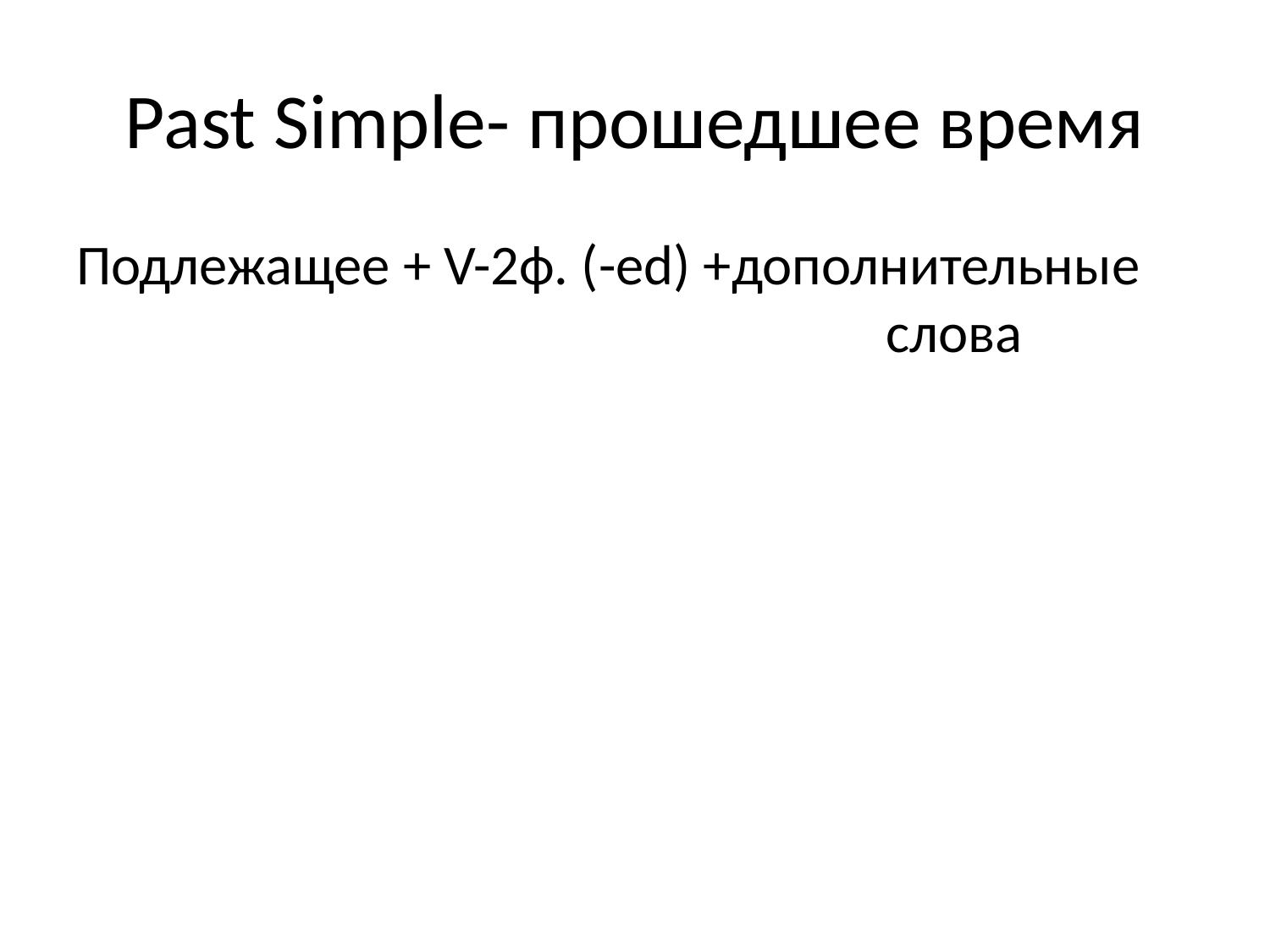

# Past Simple- прошедшее время
Подлежащее + V-2ф. (-ed) +дополнительные 						слова